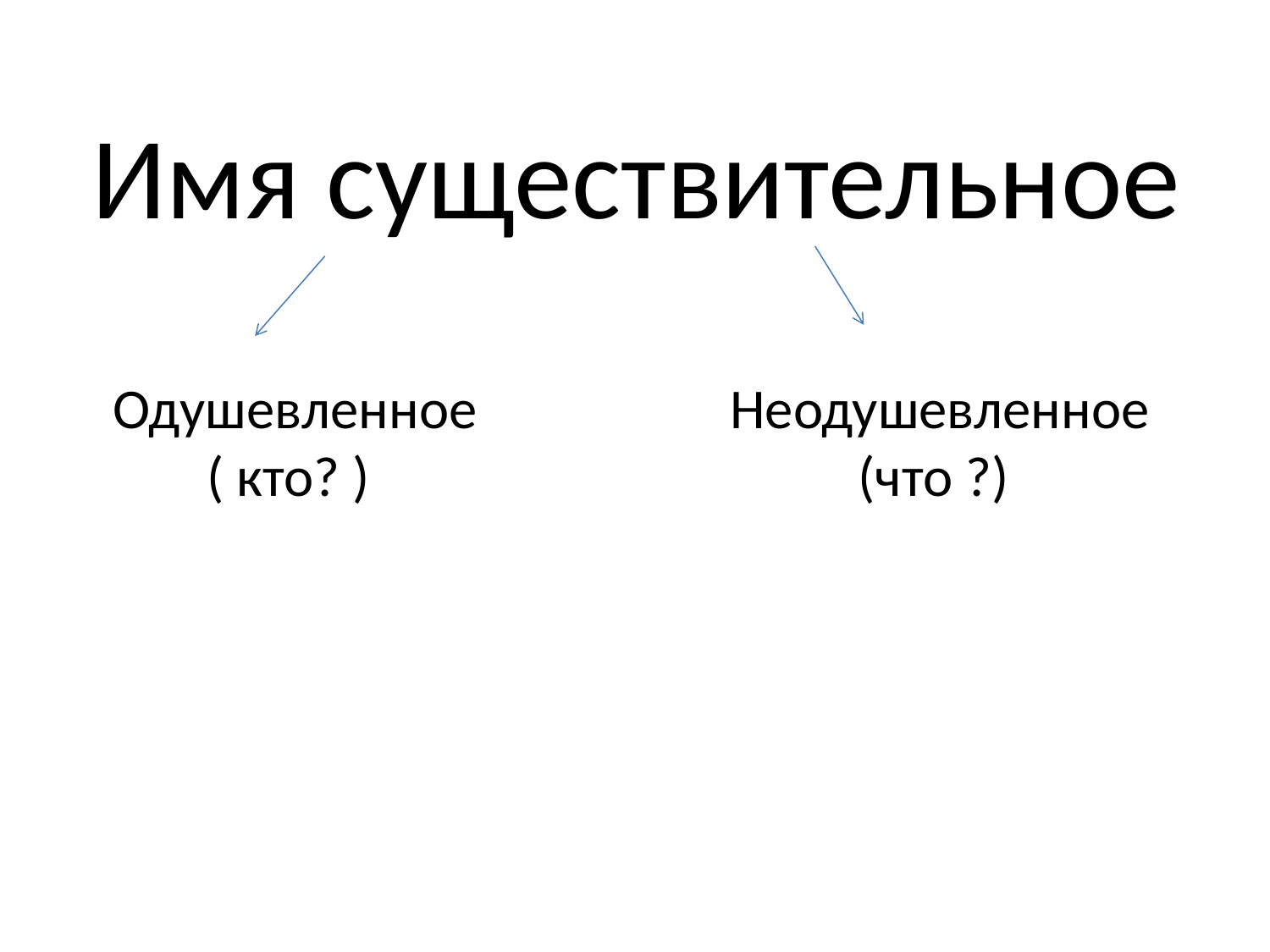

Имя существительное
Одушевленное
( кто? )
Неодушевленное
(что ?)